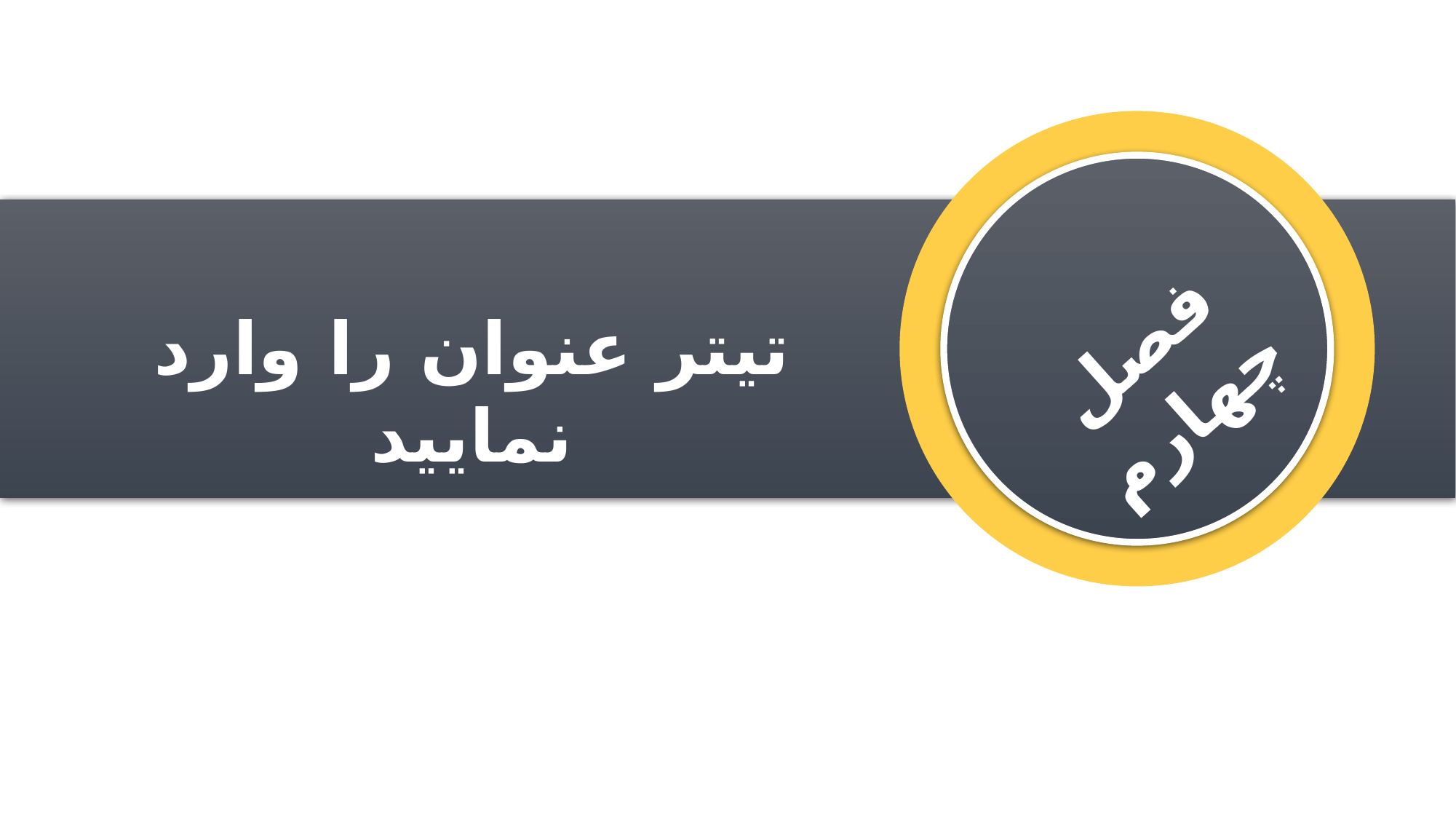

تیتر عنوان را وارد نمایید
فصل چهارم